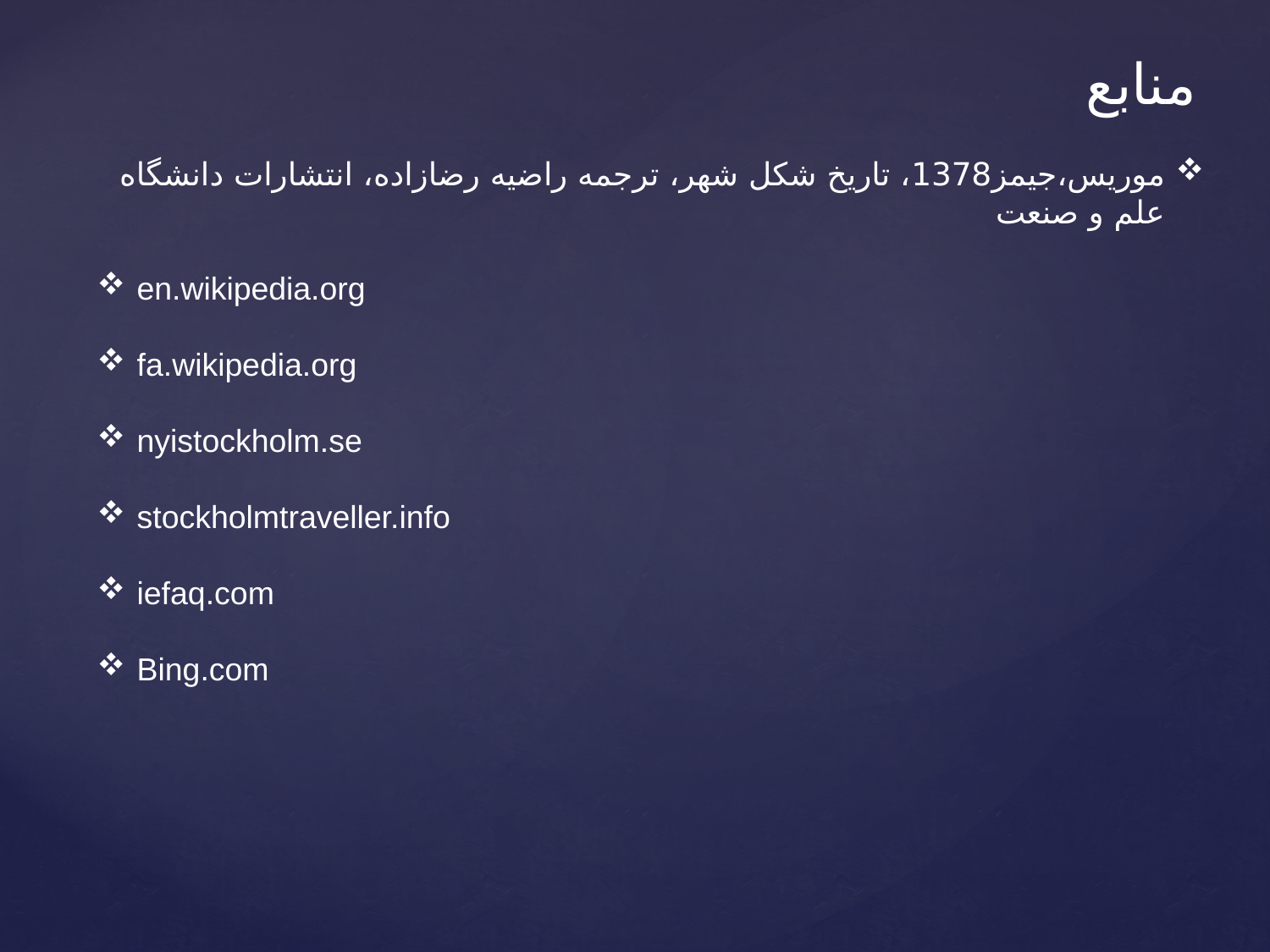

منابع

موریس،جیمز1378، تاریخ شکل شهر، ترجمه راضیه رضازاده، انتشارات دانشگاه علم و صنعت

en.wikipedia.org

fa.wikipedia.org

nyistockholm.se

stockholmtraveller.info

iefaq.com

Bing.com